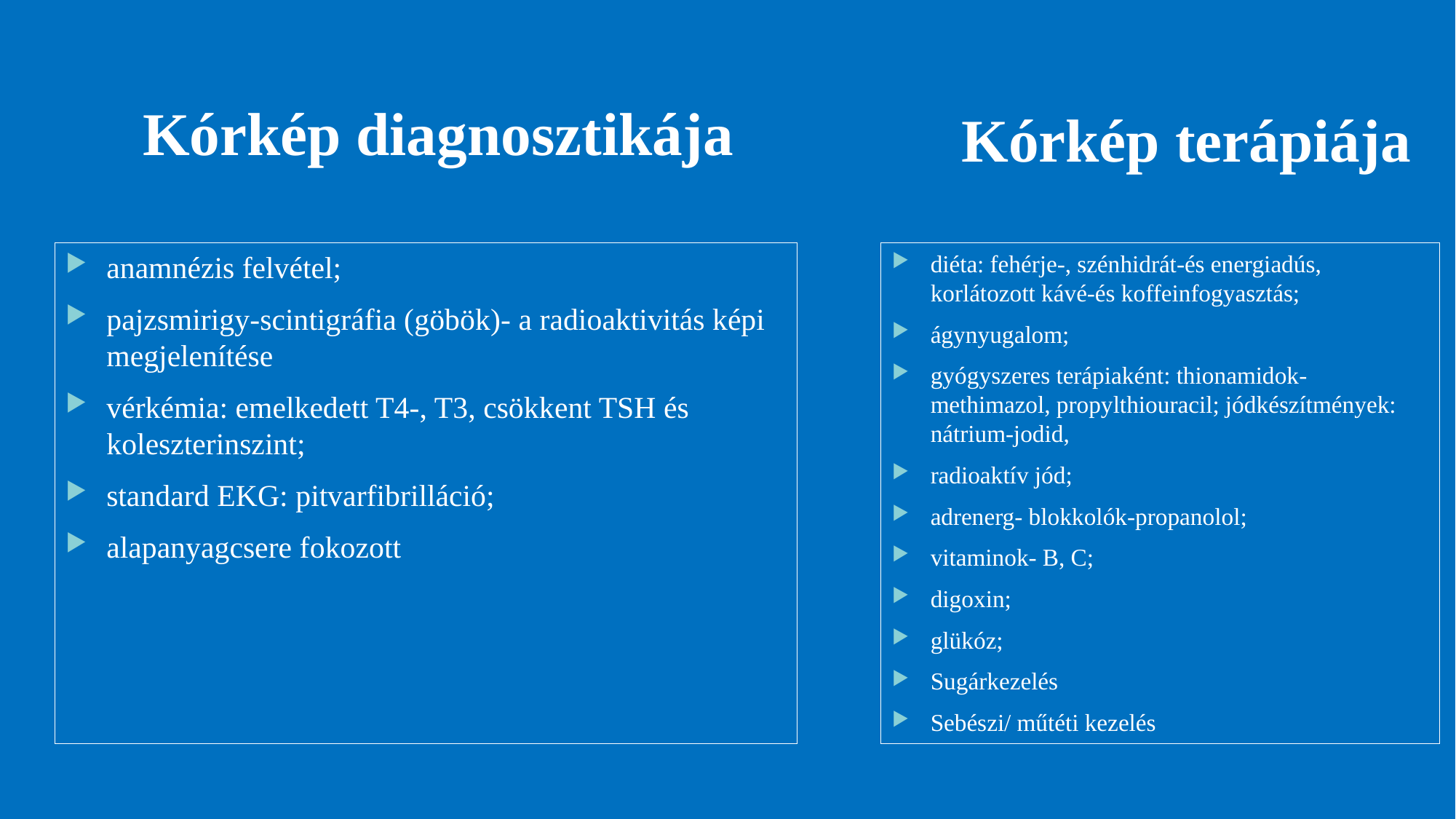

# Kórkép diagnosztikája
Kórkép terápiája
diéta: fehérje-, szénhidrát-és energiadús, korlátozott kávé-és koffeinfogyasztás;
ágynyugalom;
gyógyszeres terápiaként: thionamidok- methimazol, propylthiouracil; jódkészítmények: nátrium-jodid,
radioaktív jód;
adrenerg- blokkolók-propanolol;
vitaminok- B, C;
digoxin;
glükóz;
Sugárkezelés
Sebészi/ műtéti kezelés
anamnézis felvétel;
pajzsmirigy-scintigráfia (göbök)- a radioaktivitás képi megjelenítése
vérkémia: emelkedett T4-, T3, csökkent TSH és koleszterinszint;
standard EKG: pitvarfibrilláció;
alapanyagcsere fokozott